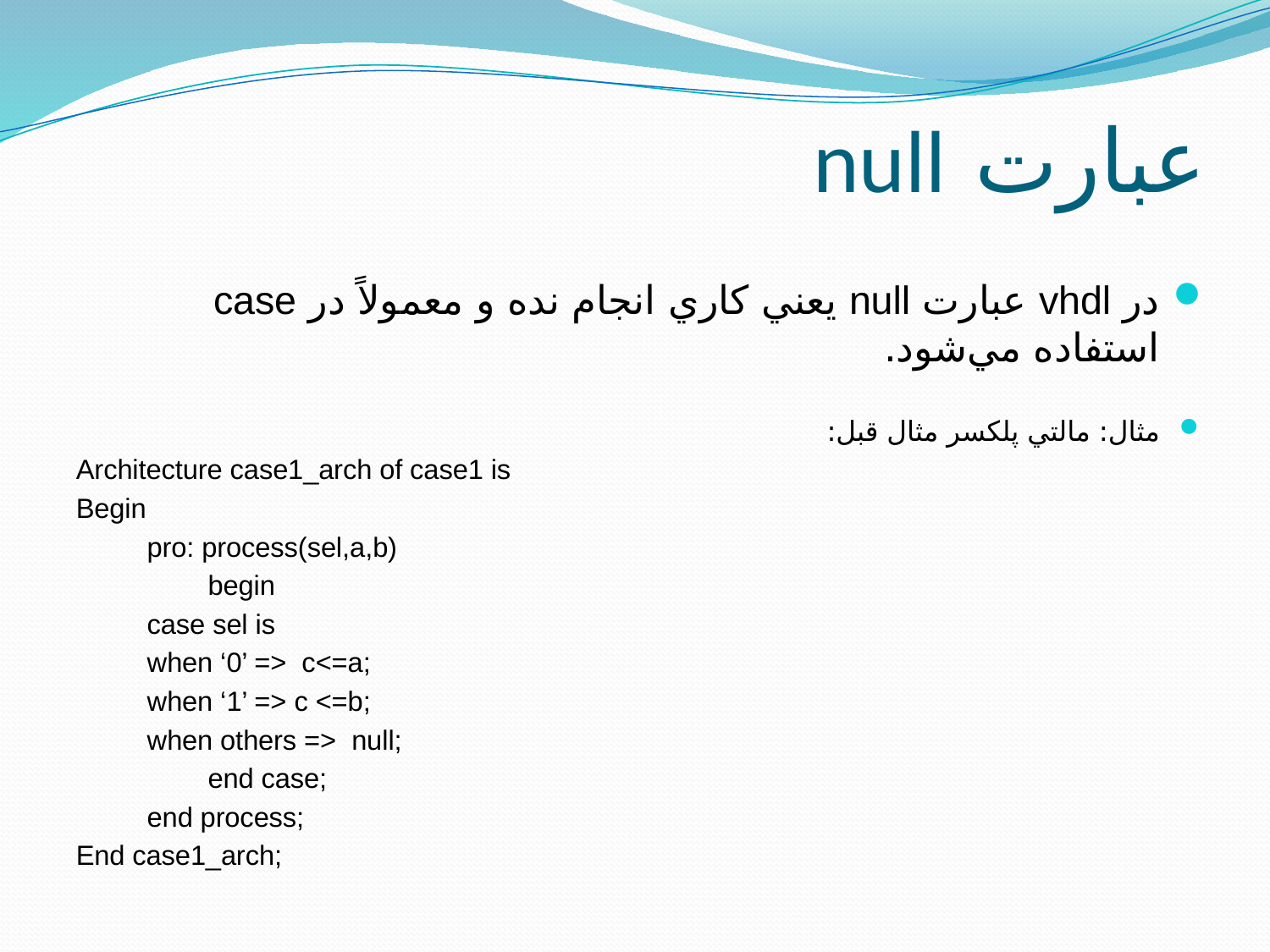

# عبارت null
در vhdl عبارت null يعني کاري انجام نده و معمولاً در case استفاده مي‌شود.

مثال: مالتي پلکسر مثال قبل:
Architecture case1_arch of case1 is
Begin
	pro: process(sel,a,b)
	        begin
		case sel is
		when ‘0’ =>  c<=a;
		when ‘1’ => c <=b;
		when others =>  null;
	        end case;
	end process;
End case1_arch;